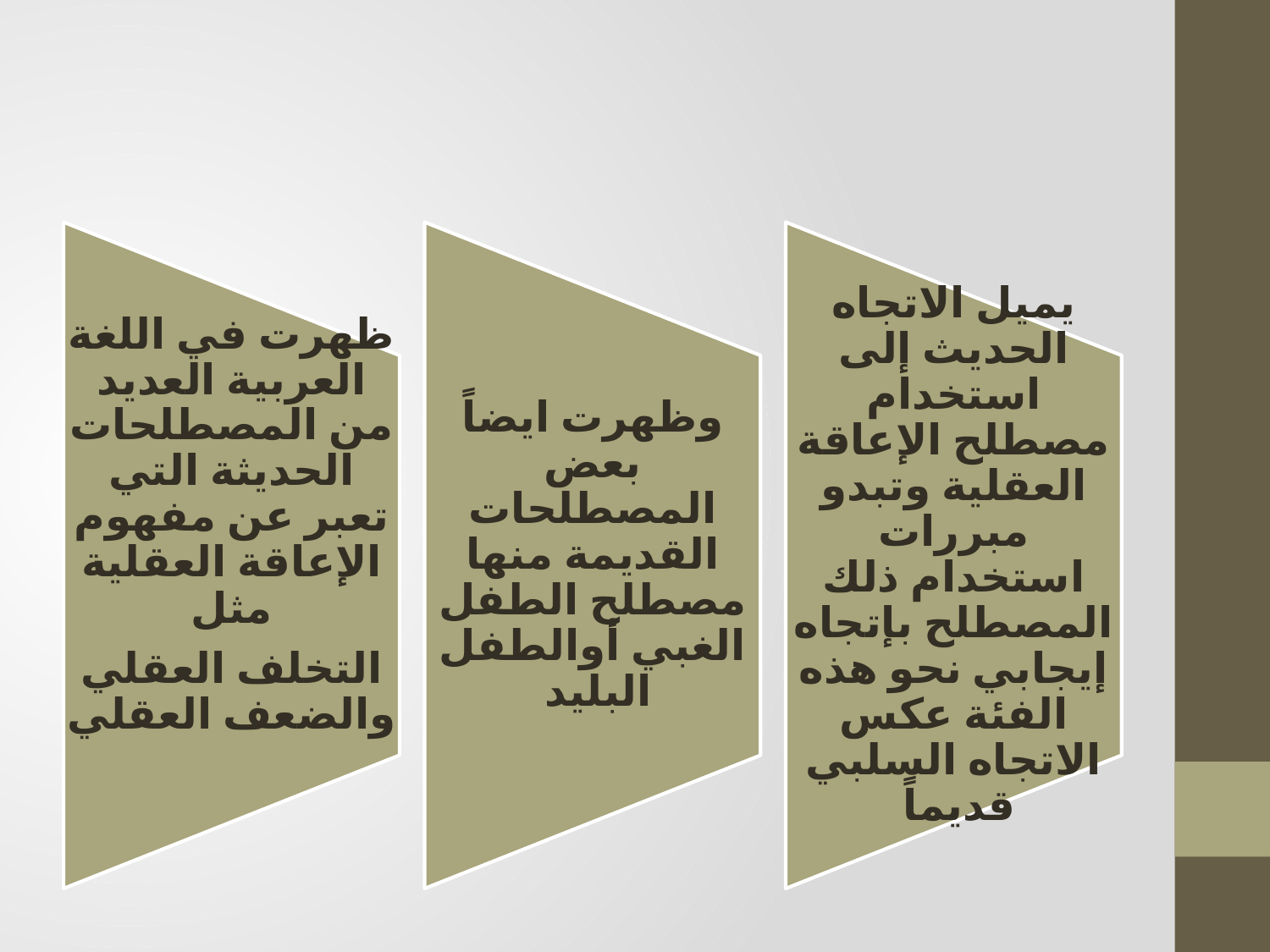

#
ظهرت في اللغة العربية العديد من المصطلحات الحديثة التي تعبر عن مفهوم الإعاقة العقلية مثل
التخلف العقلي والضعف العقلي

وظهرت ايضاً بعض المصطلحات القديمة منها مصطلح الطفل الغبي أوالطفل البليد
يميل الاتجاه الحديث إلى استخدام مصطلح الإعاقة العقلية وتبدو مبررات استخدام ذلك المصطلح بإتجاه إيجابي نحو هذه الفئة عكس الاتجاه السلبي قديماً